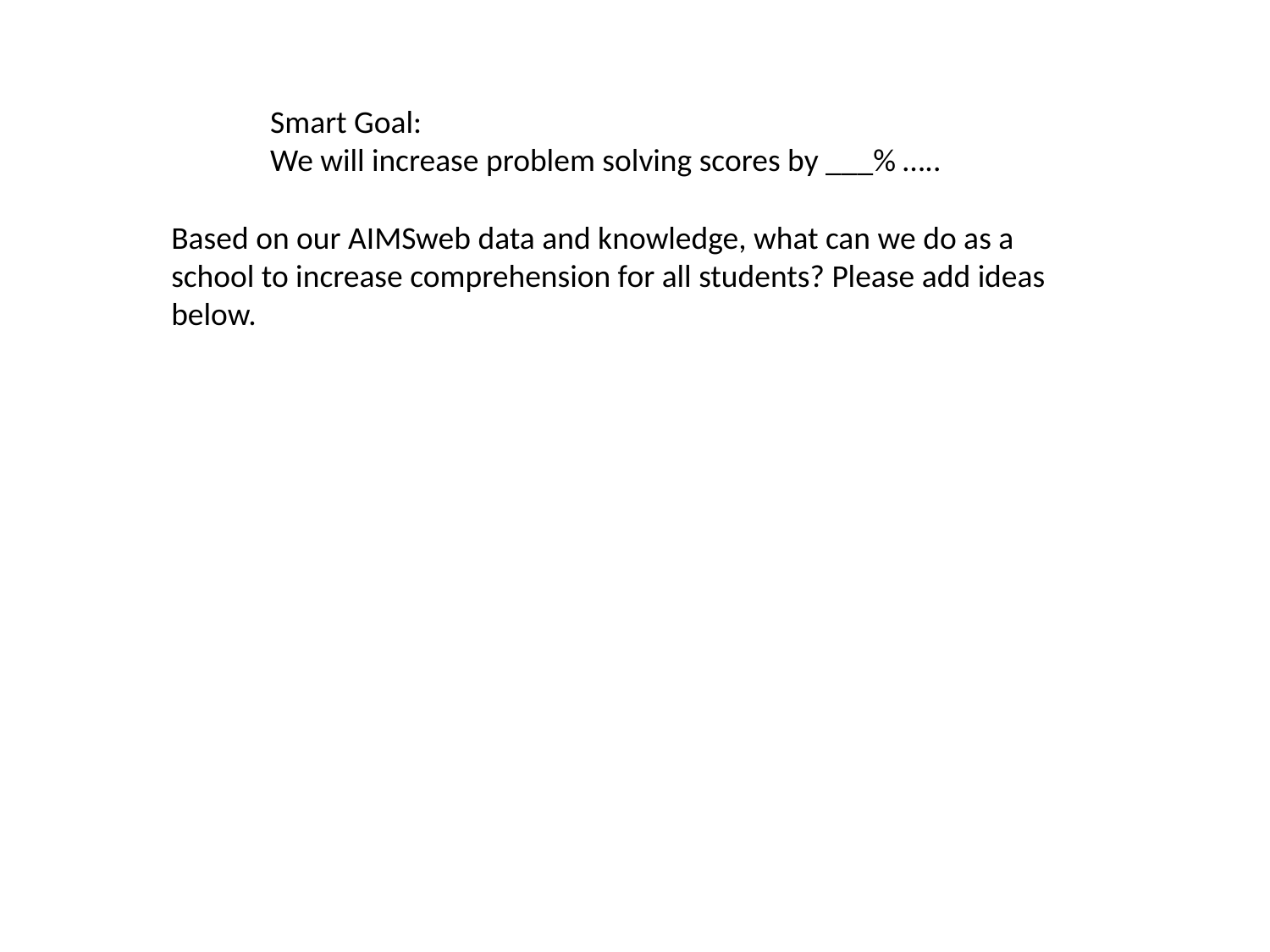

Smart Goal:
We will increase problem solving scores by ___% …..
Based on our AIMSweb data and knowledge, what can we do as a school to increase comprehension for all students? Please add ideas below.